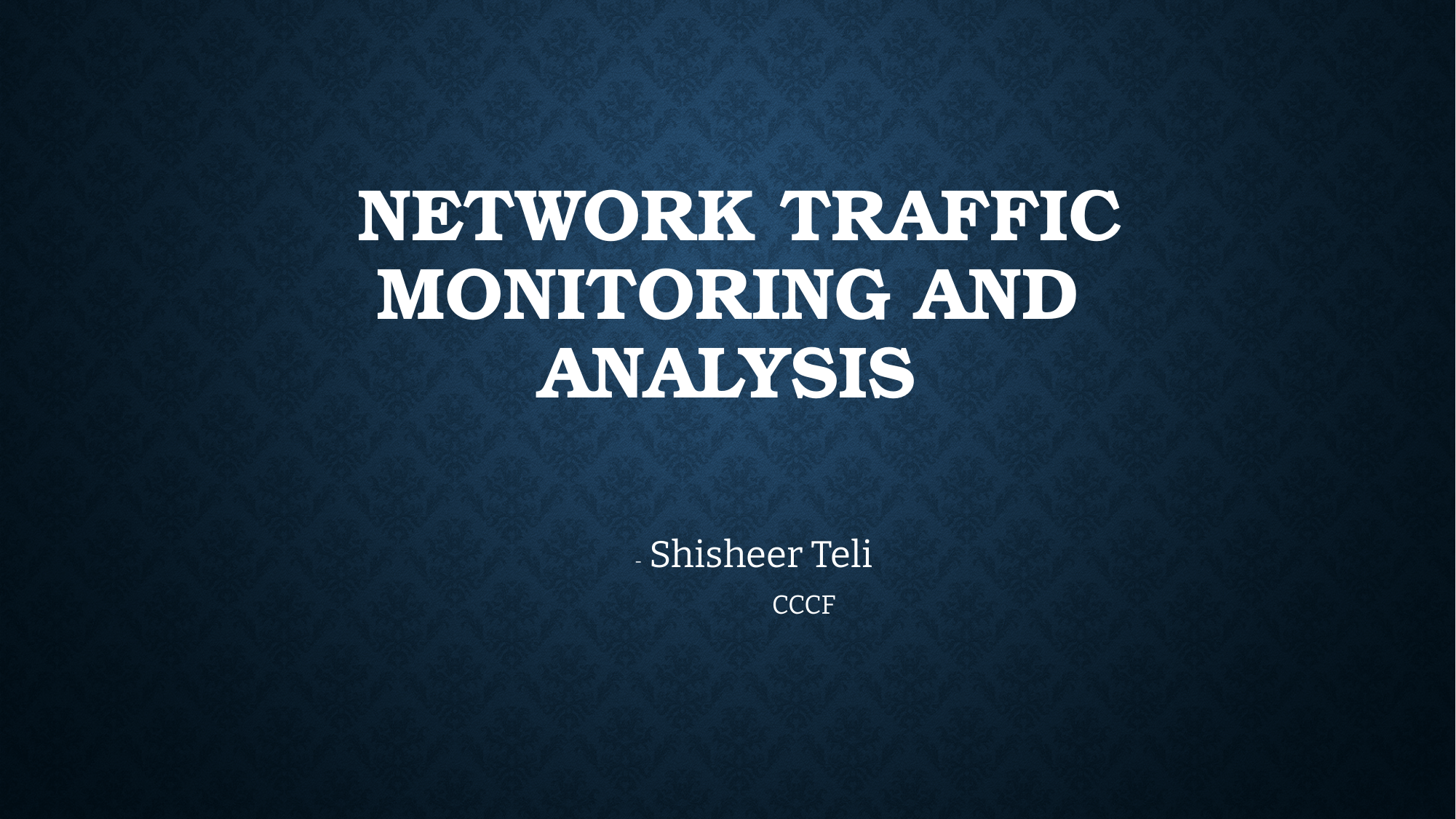

# Network Traffic Monitoring and Analysis

							-  Shisheer Teli
						                             CCCF